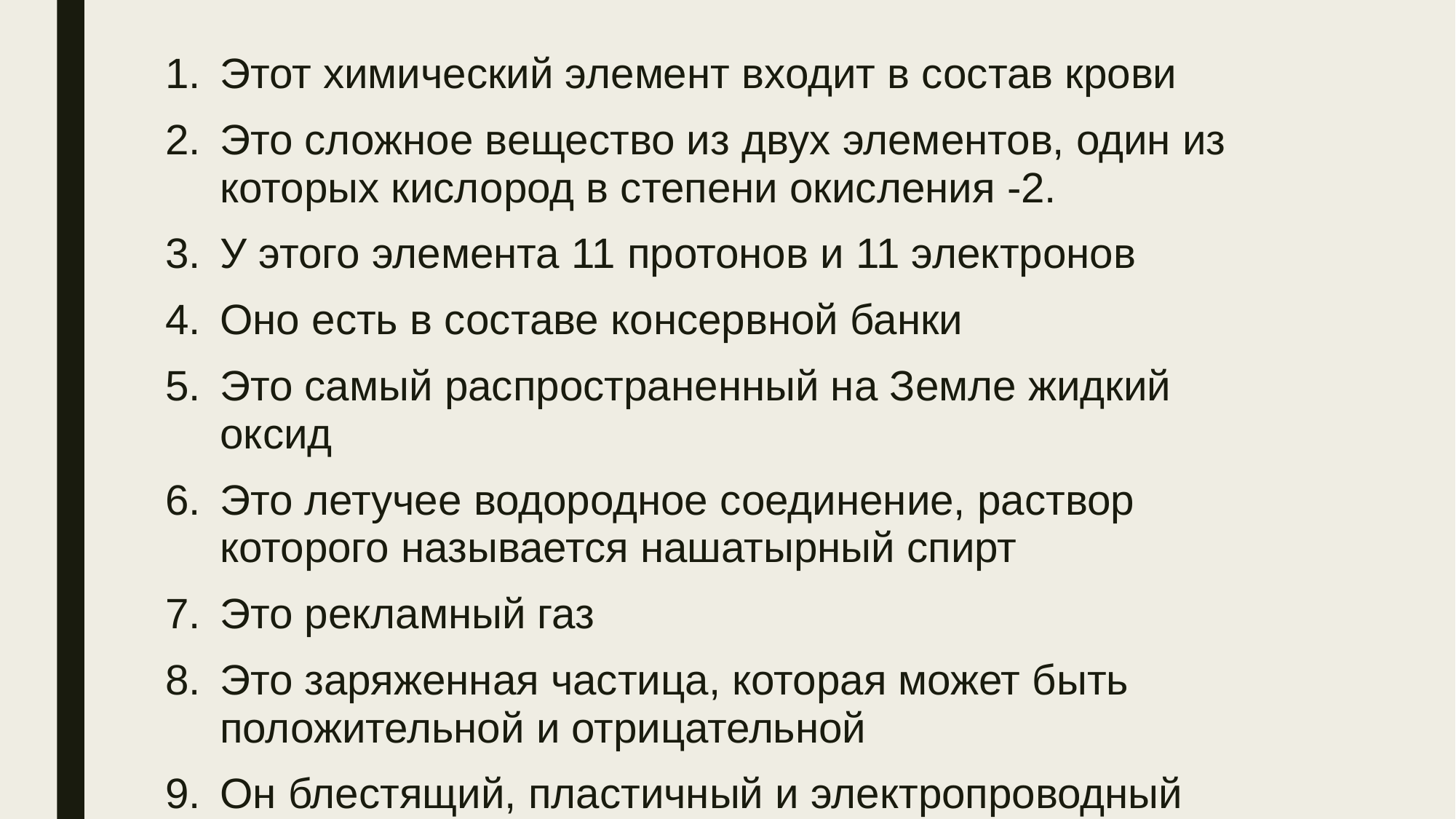

Этот химический элемент входит в состав крови
Это сложное вещество из двух элементов, один из которых кислород в степени окисления -2.
У этого элемента 11 протонов и 11 электронов
Оно есть в составе консервной банки
Это самый распространенный на Земле жидкий оксид
Это летучее водородное соединение, раствор которого называется нашатырный спирт
Это рекламный газ
Это заряженная частица, которая может быть положительной и отрицательной
Он блестящий, пластичный и электропроводный